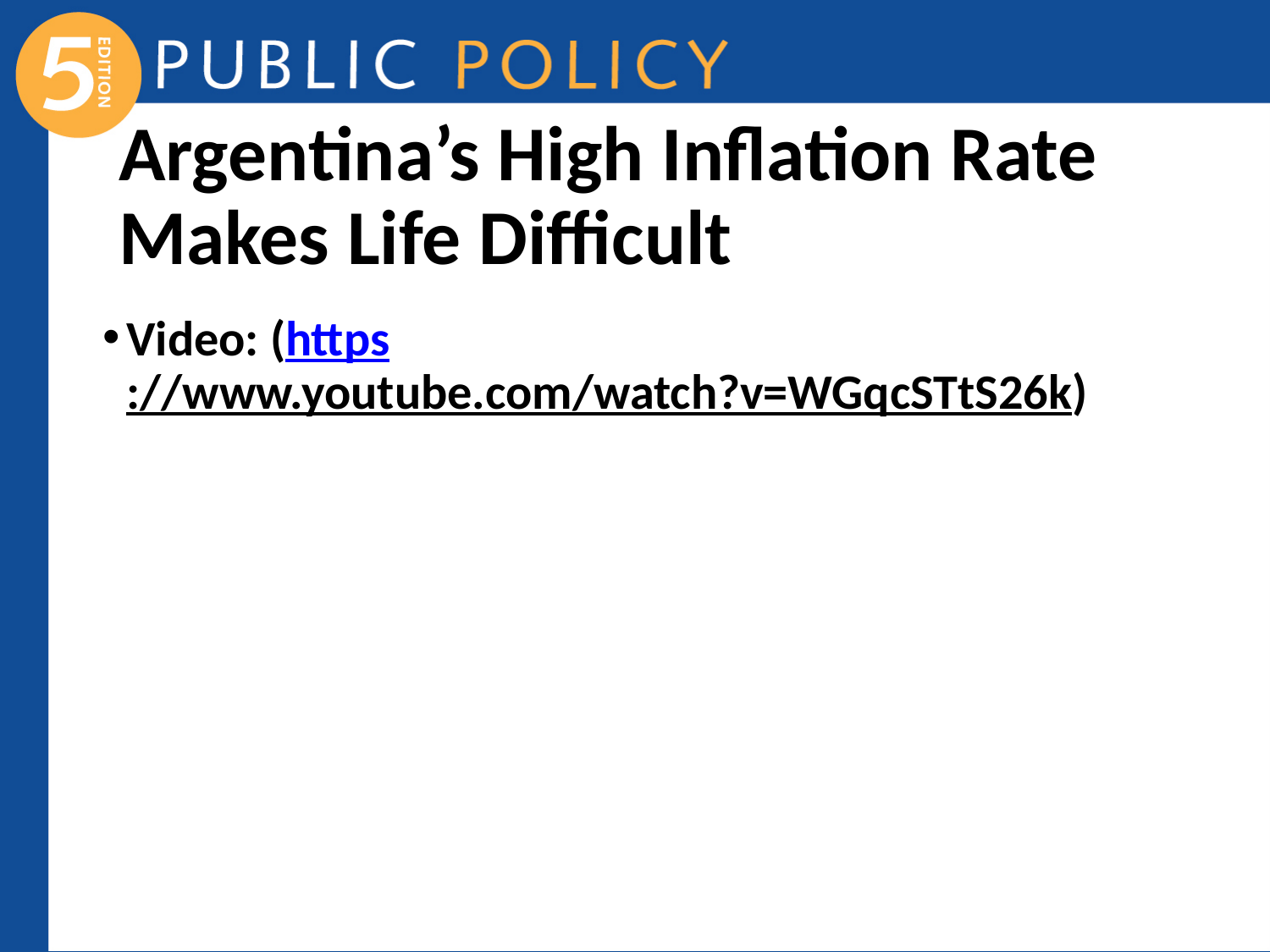

# Argentina’s High Inflation Rate Makes Life Difficult
Video: (https://www.youtube.com/watch?v=WGqcSTtS26k)